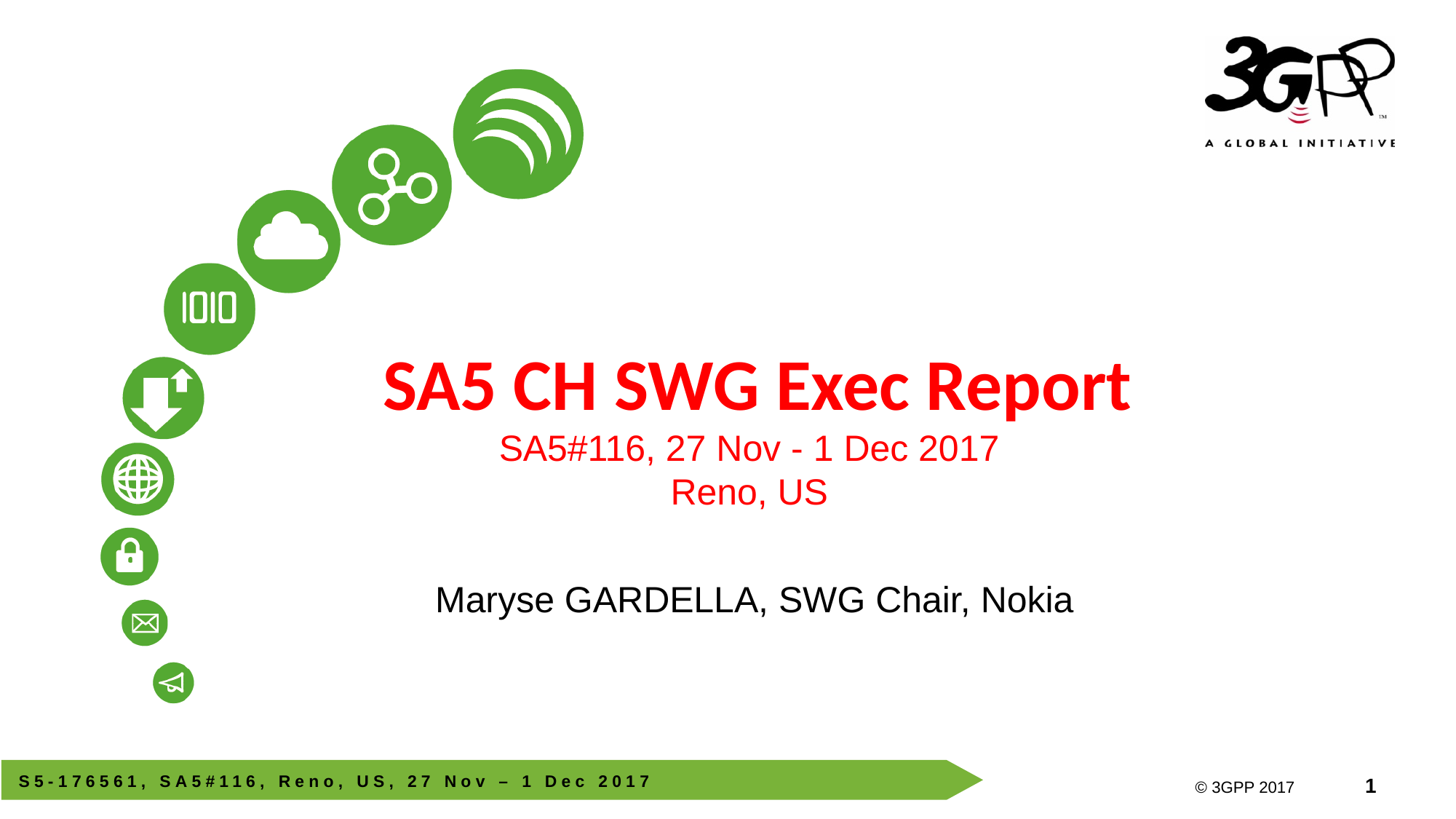

# SA5 CH SWG Exec Report SA5#116, 27 Nov - 1 Dec 2017 Reno, US
Maryse GARDELLA, SWG Chair, Nokia